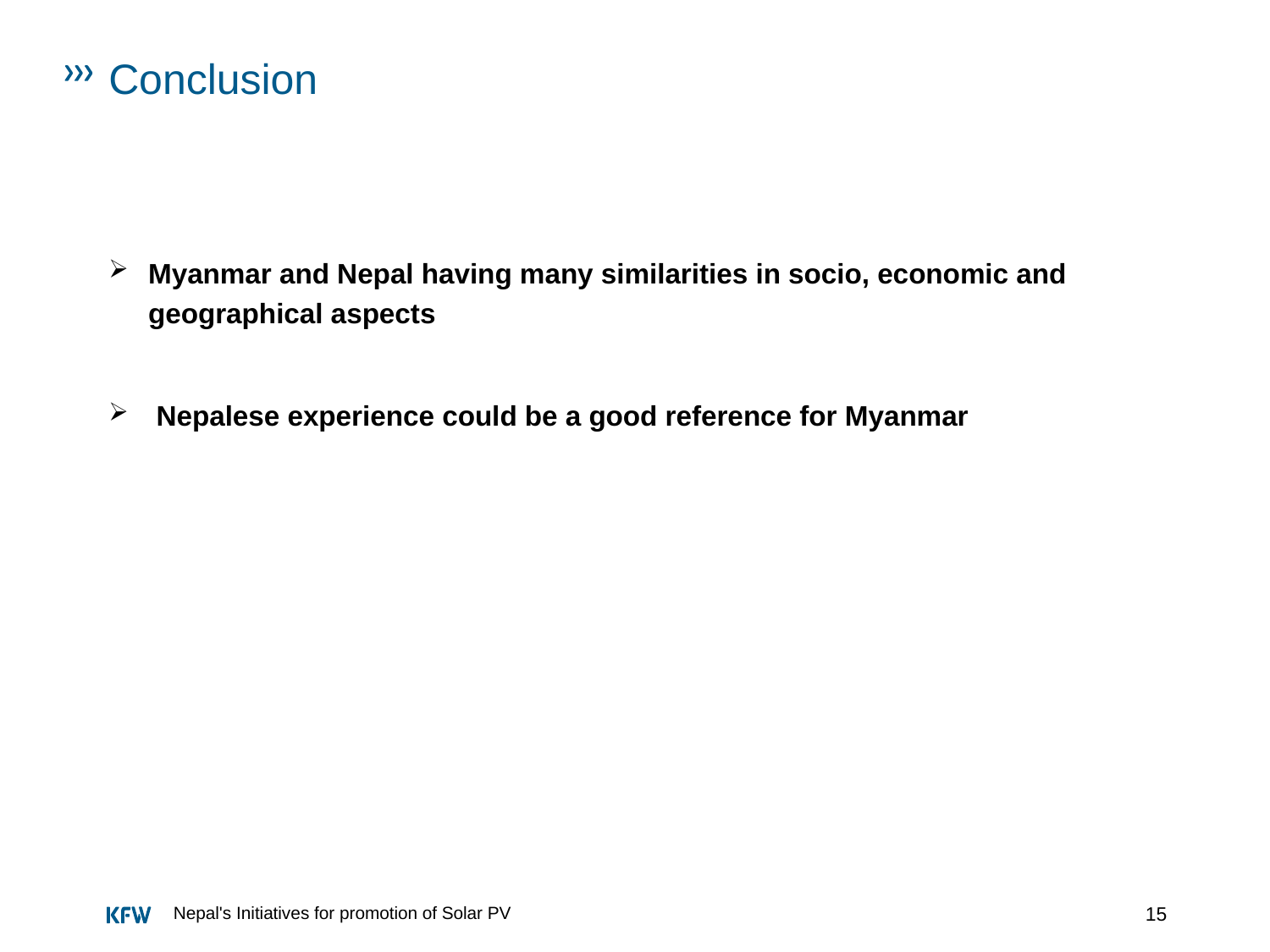

# Conclusion
Myanmar and Nepal having many similarities in socio, economic and geographical aspects

 Nepalese experience could be a good reference for Myanmar
15
Nepal's Initiatives for promotion of Solar PV